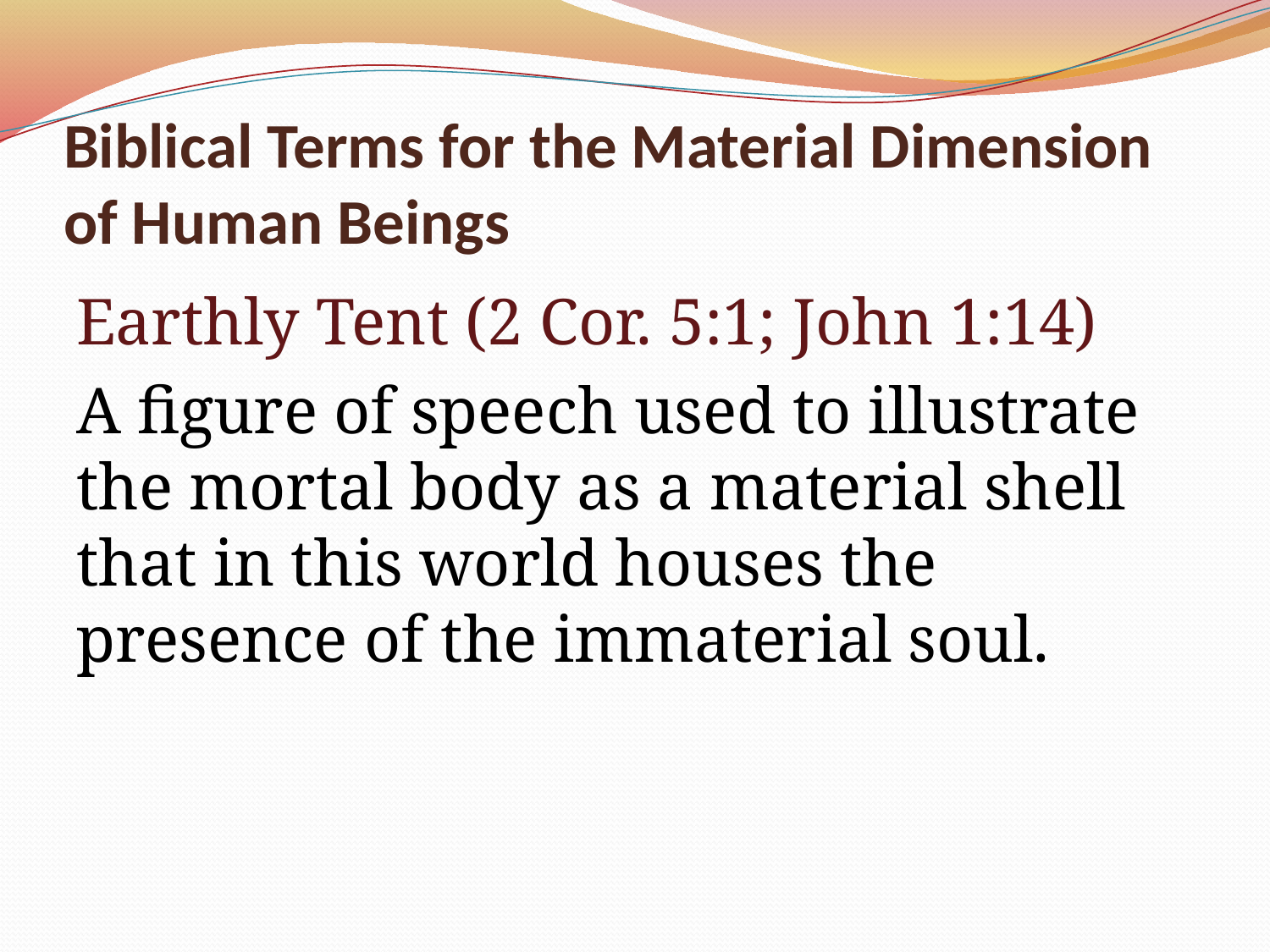

# Biblical Terms for the Material Dimension of Human Beings
Earthly Tent (2 Cor. 5:1; John 1:14)
A figure of speech used to illustrate the mortal body as a material shell that in this world houses the presence of the immaterial soul.